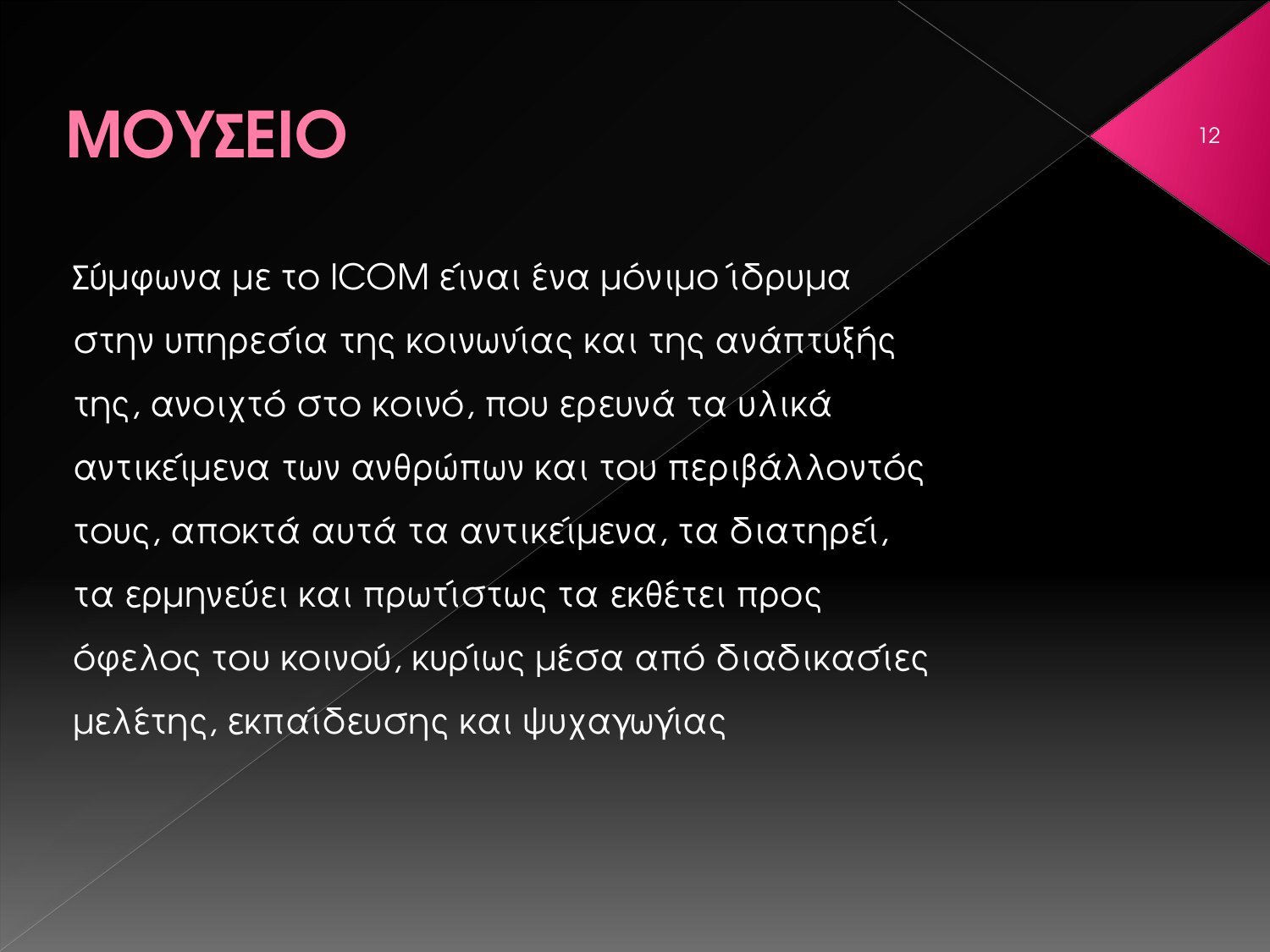

# ΜΟΥΣΕΙΟ
12
Σύμφωνα με το ICOM είναι ένα μόνιμο ίδρυμα στην υπηρεσία της κοινωνίας και της ανάπτυξής της, ανοιχτό στο κοινό, που ερευνά τα υλικά αντικείμενα των ανθρώπων και του περιβάλλοντός τους, αποκτά αυτά τα αντικείμενα, τα διατηρεί, τα ερμηνεύει και πρωτίστως τα εκθέτει προς όφελος του κοινού, κυρίως μέσα από διαδικασίες μελέτης, εκπαίδευσης και ψυχαγωγίας